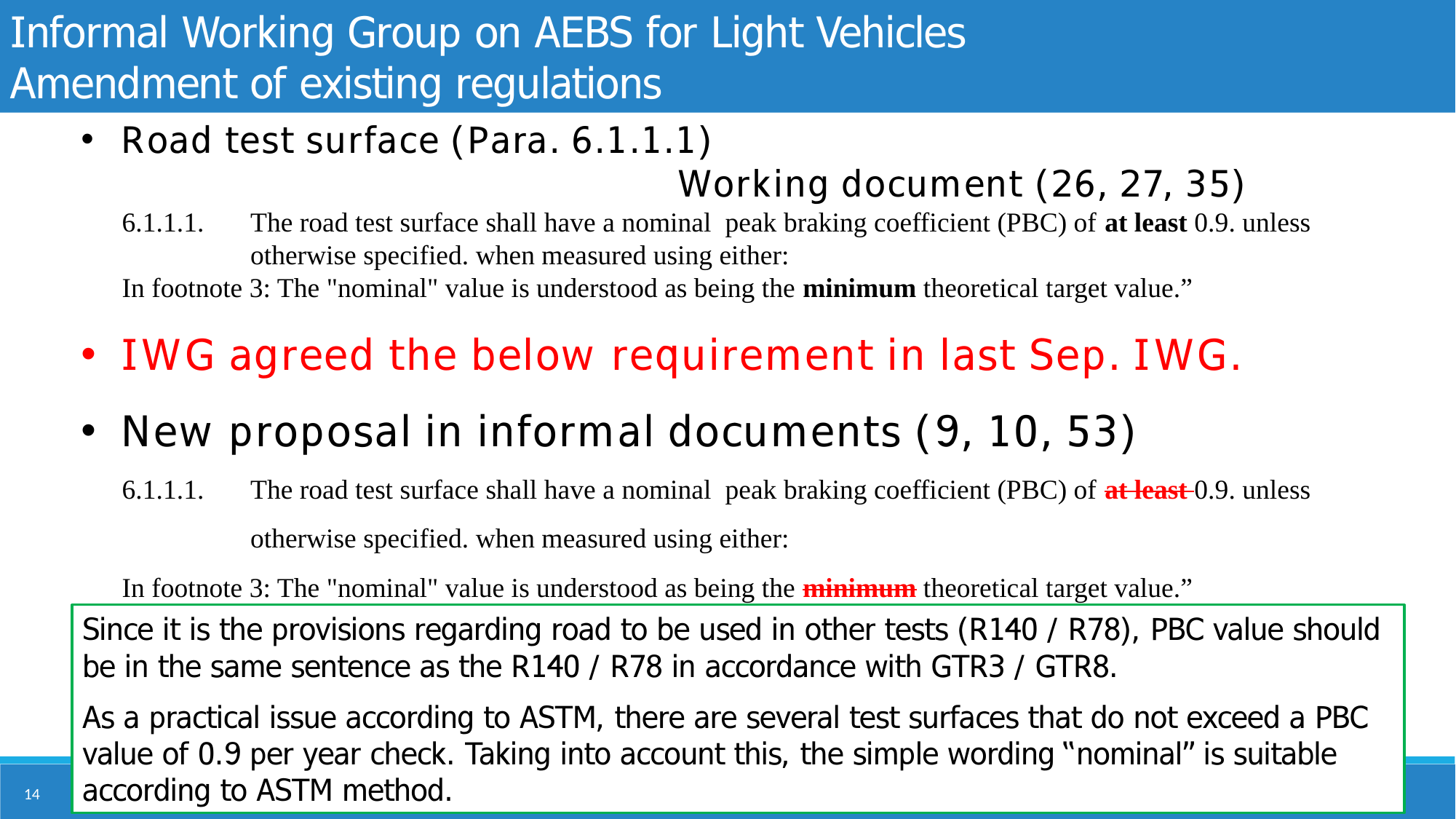

Informal Working Group on AEBS for Light Vehicles
Amendment of existing regulations
Road test surface (Para. 6.1.1.1)
Working document (26, 27, 35)
6.1.1.1.	The road test surface shall have a nominal  peak braking coefficient (PBC) of at least 0.9. unless otherwise specified. when measured using either:
In footnote 3: The "nominal" value is understood as being the minimum theoretical target value.”
IWG agreed the below requirement in last Sep. IWG.
New proposal in informal documents (9, 10, 53)
6.1.1.1.	The road test surface shall have a nominal  peak braking coefficient (PBC) of at least 0.9. unless otherwise specified. when measured using either:
In footnote 3: The "nominal" value is understood as being the minimum theoretical target value.”
Since it is the provisions regarding road to be used in other tests (R140 / R78), PBC value should be in the same sentence as the R140 / R78 in accordance with GTR3 / GTR8.
As a practical issue according to ASTM, there are several test surfaces that do not exceed a PBC value of 0.9 per year check. Taking into account this, the simple wording “nominal” is suitable according to ASTM method.
14